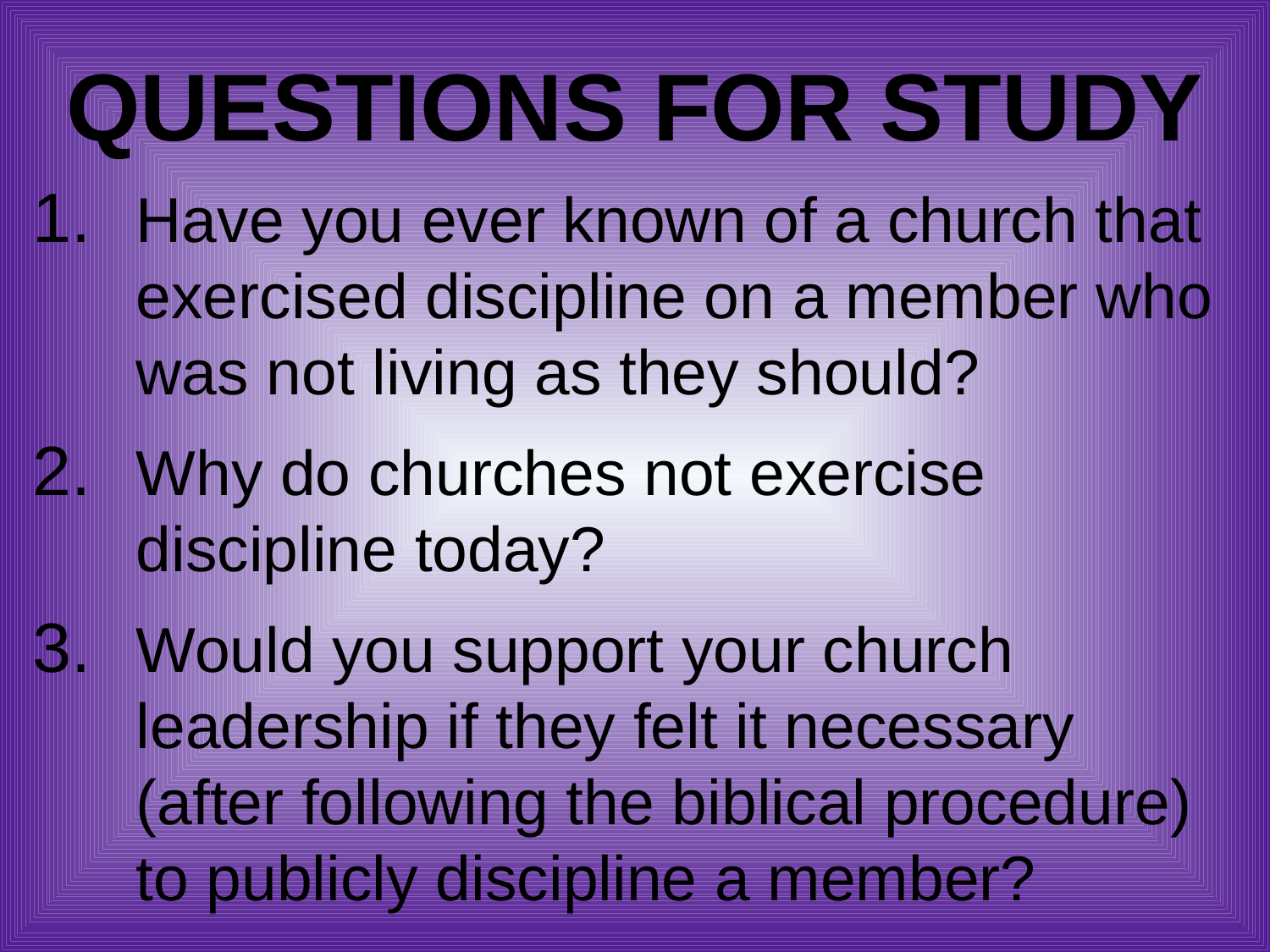

# Questions for Study
Have you ever known of a church that exercised discipline on a member who was not living as they should?
Why do churches not exercise discipline today?
Would you support your church leadership if they felt it necessary (after following the biblical procedure) to publicly discipline a member?